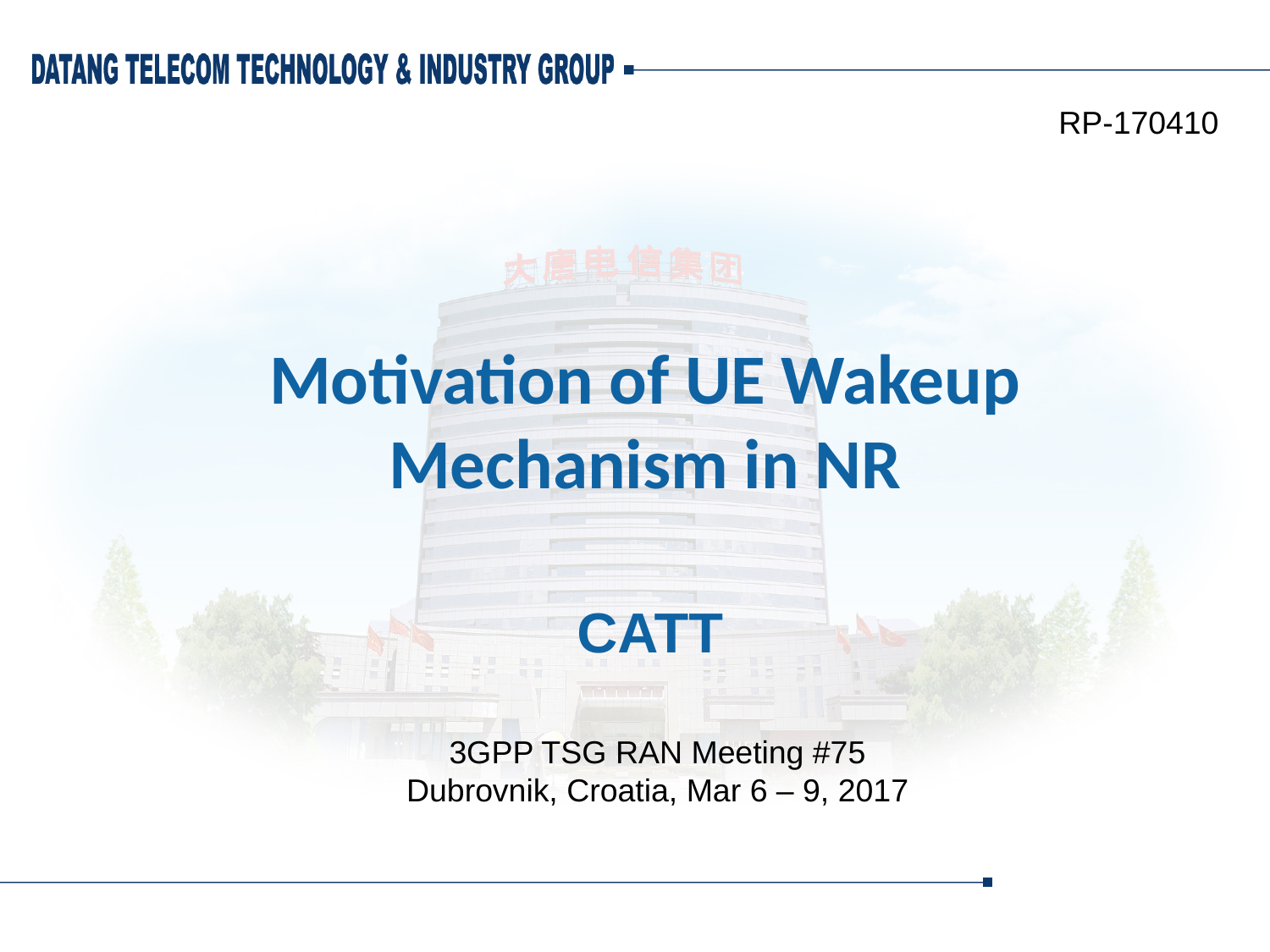

RP-170410
# Motivation of UE Wakeup Mechanism in NR
CATT
3GPP TSG RAN Meeting #75
Dubrovnik, Croatia, Mar 6 – 9, 2017